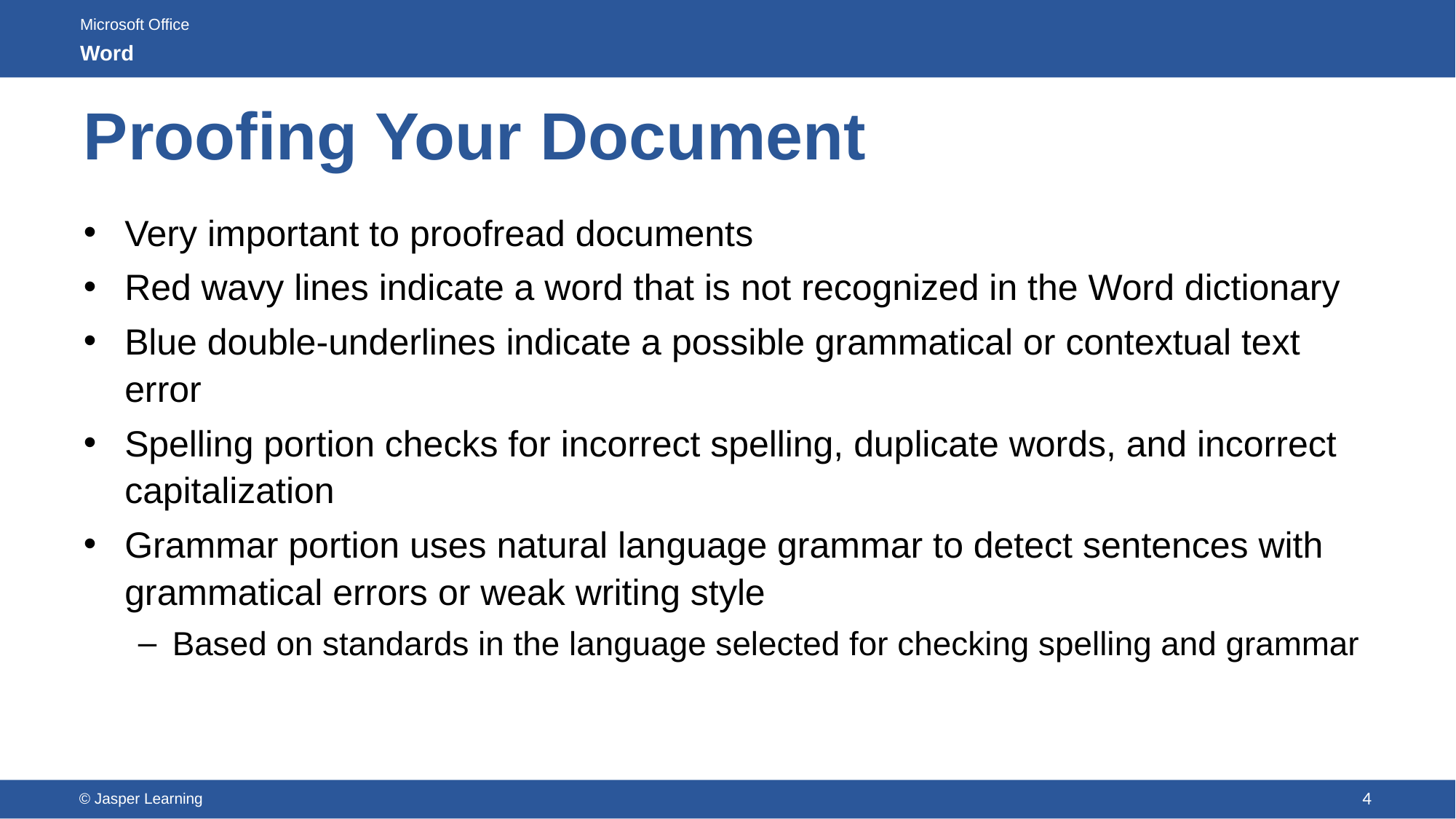

# Proofing Your Document
Very important to proofread documents
Red wavy lines indicate a word that is not recognized in the Word dictionary
Blue double-underlines indicate a possible grammatical or contextual text error
Spelling portion checks for incorrect spelling, duplicate words, and incorrect capitalization
Grammar portion uses natural language grammar to detect sentences with grammatical errors or weak writing style
Based on standards in the language selected for checking spelling and grammar

4
© Jasper Learning